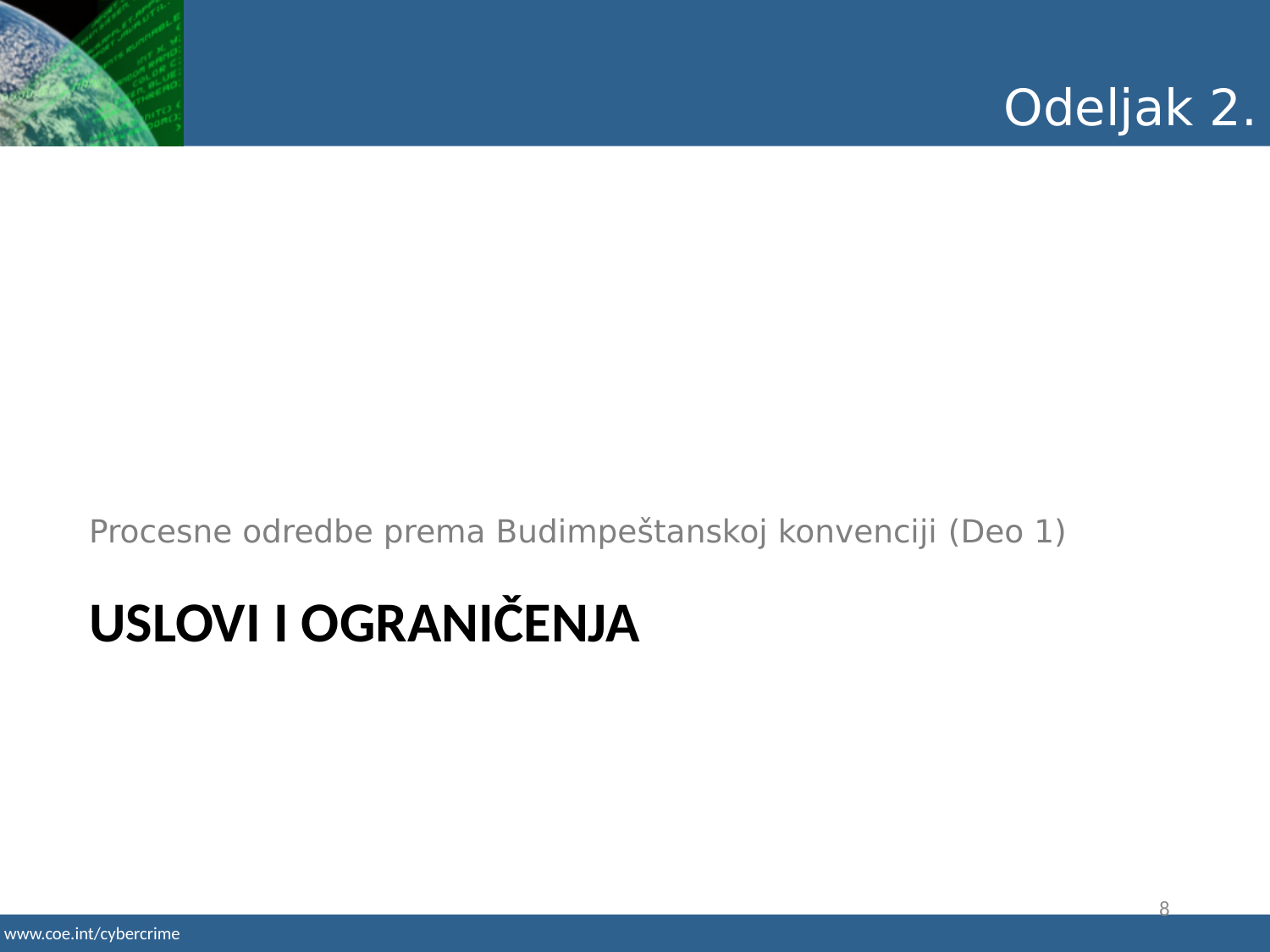

Odeljak 2.

Procesne odredbe prema Budimpeštanskoj konvenciji (Deo 1)
# USLOVI I OGRANIČENJA
8